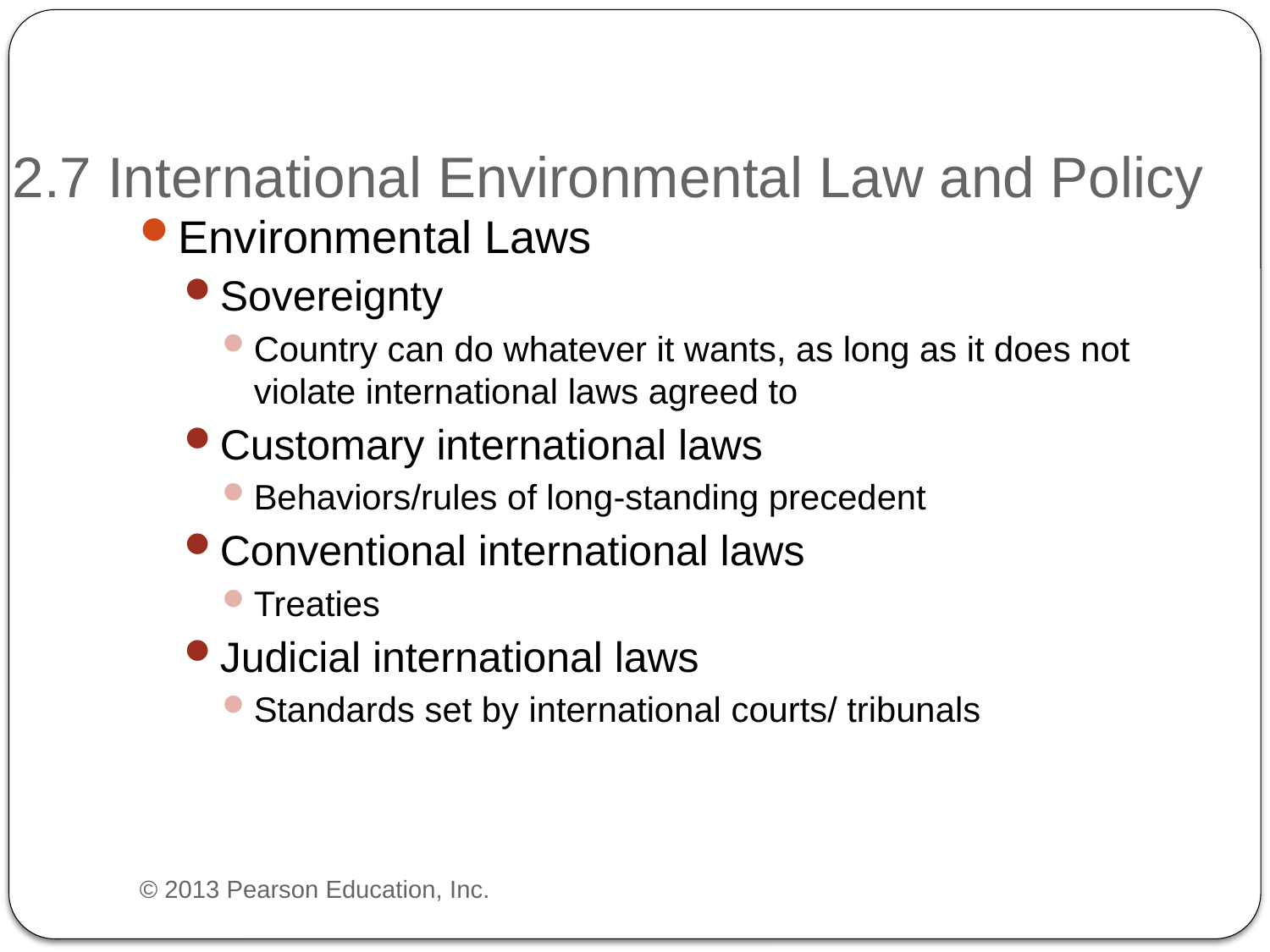

# 2.7 International Environmental Law and Policy
Environmental Laws
Sovereignty
Country can do whatever it wants, as long as it does not violate international laws agreed to
Customary international laws
Behaviors/rules of long-standing precedent
Conventional international laws
Treaties
Judicial international laws
Standards set by international courts/ tribunals
© 2013 Pearson Education, Inc.